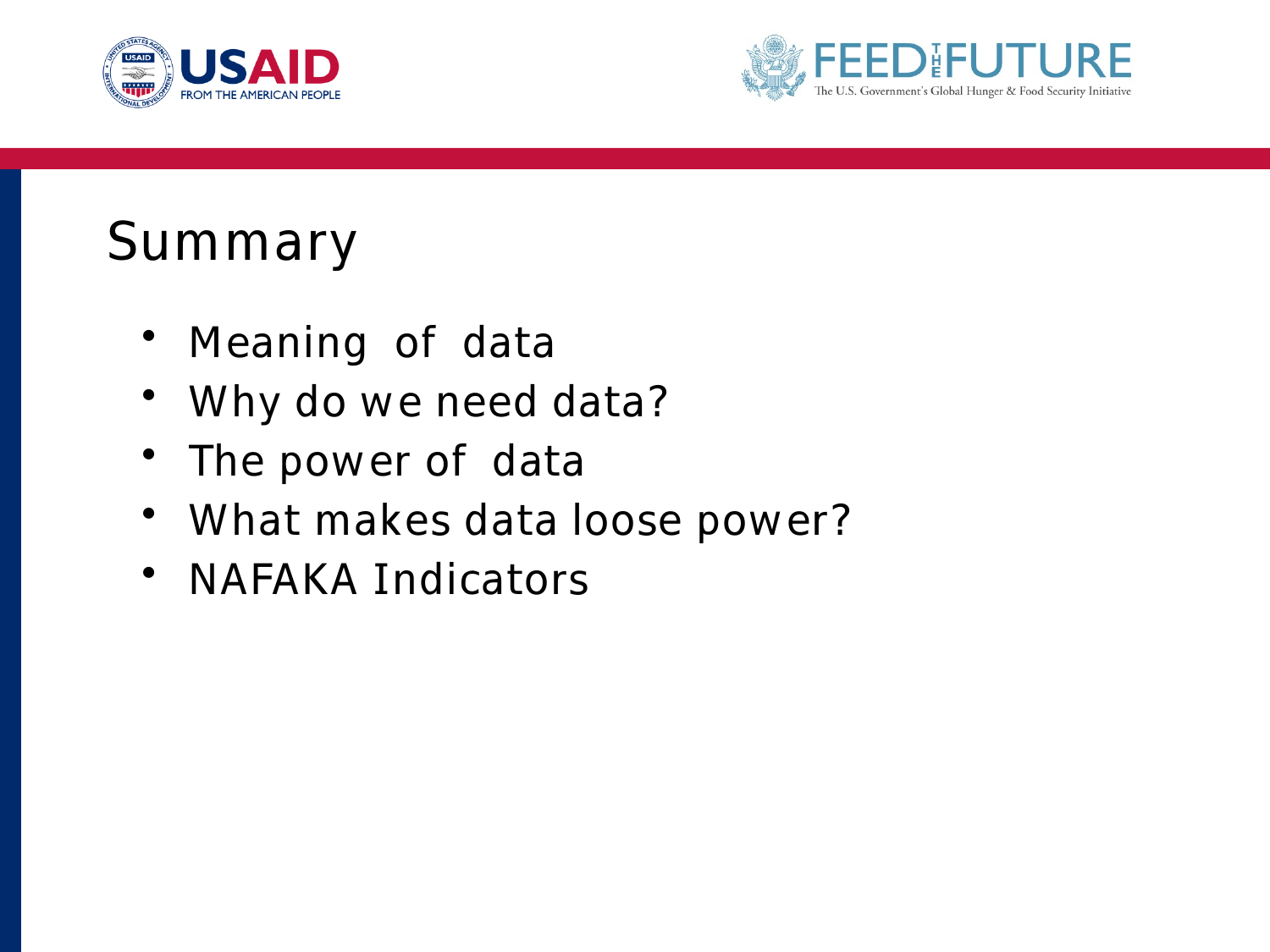

# Summary
Meaning  of  data
Why do we need data?
The power of  data
What makes data loose power?
NAFAKA Indicators